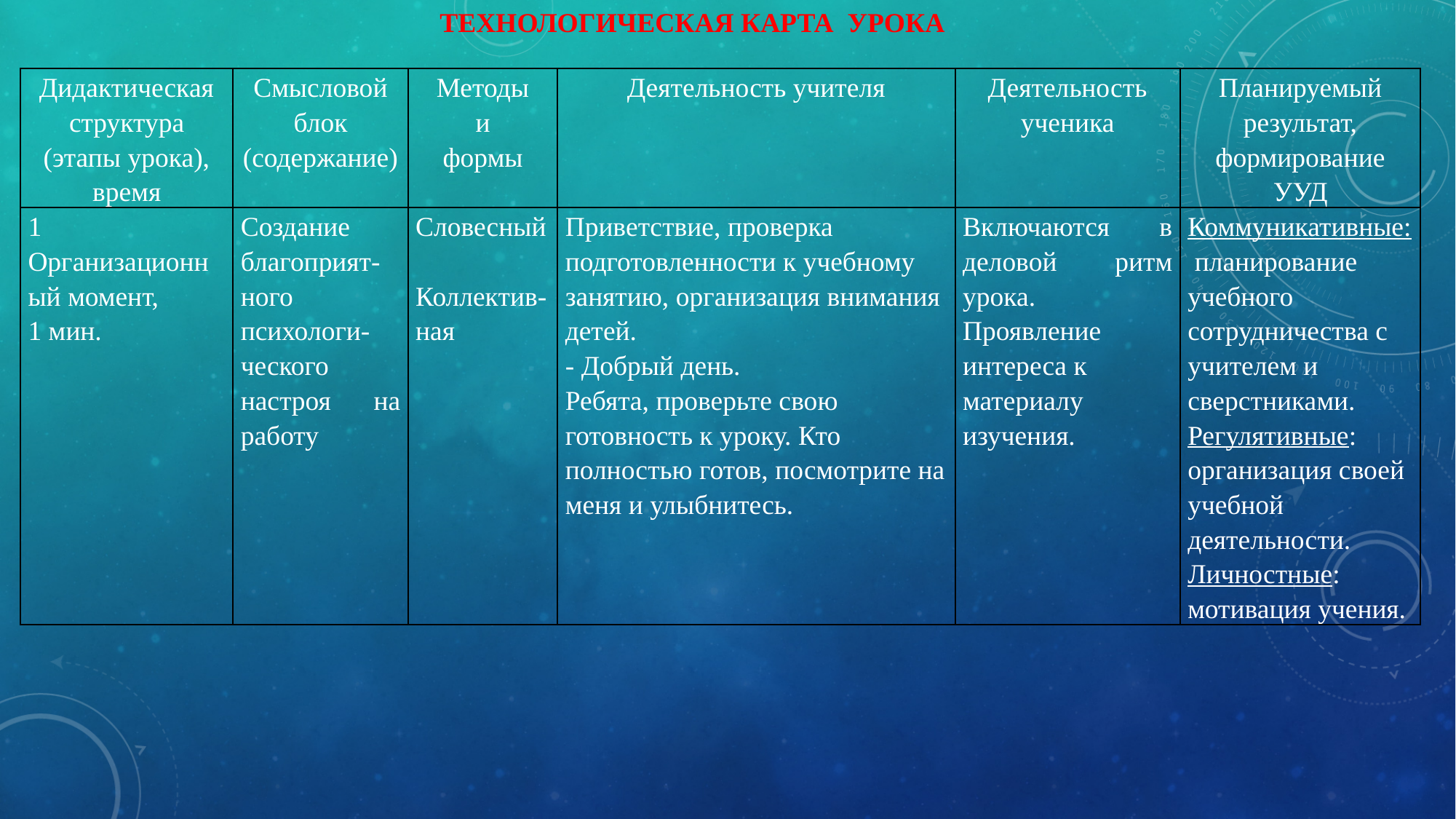

ТЕХНОЛОГИЧЕСКАЯ КАРТА  УРОКА
| Дидактическая структура (этапы урока), время | Смысловой блок (содержание) | Методы и формы | Деятельность учителя | Деятельность ученика | Планируемый результат, формирование УУД |
| --- | --- | --- | --- | --- | --- |
| 1 Организационный момент, 1 мин. | Создание благоприят-ного психологи-ческого настроя на работу | Словесный   Коллектив-ная | Приветствие, проверка подготовленности к учебному занятию, организация внимания детей. - Добрый день. Ребята, проверьте свою готовность к уроку. Кто полностью готов, посмотрите на меня и улыбнитесь. | Включаются в деловой ритм урока. Проявление интереса к материалу изучения. | Коммуникативные: планирование учебного сотрудничества с учителем и сверстниками. Регулятивные: организация своей учебной деятельности. Личностные: мотивация учения. |